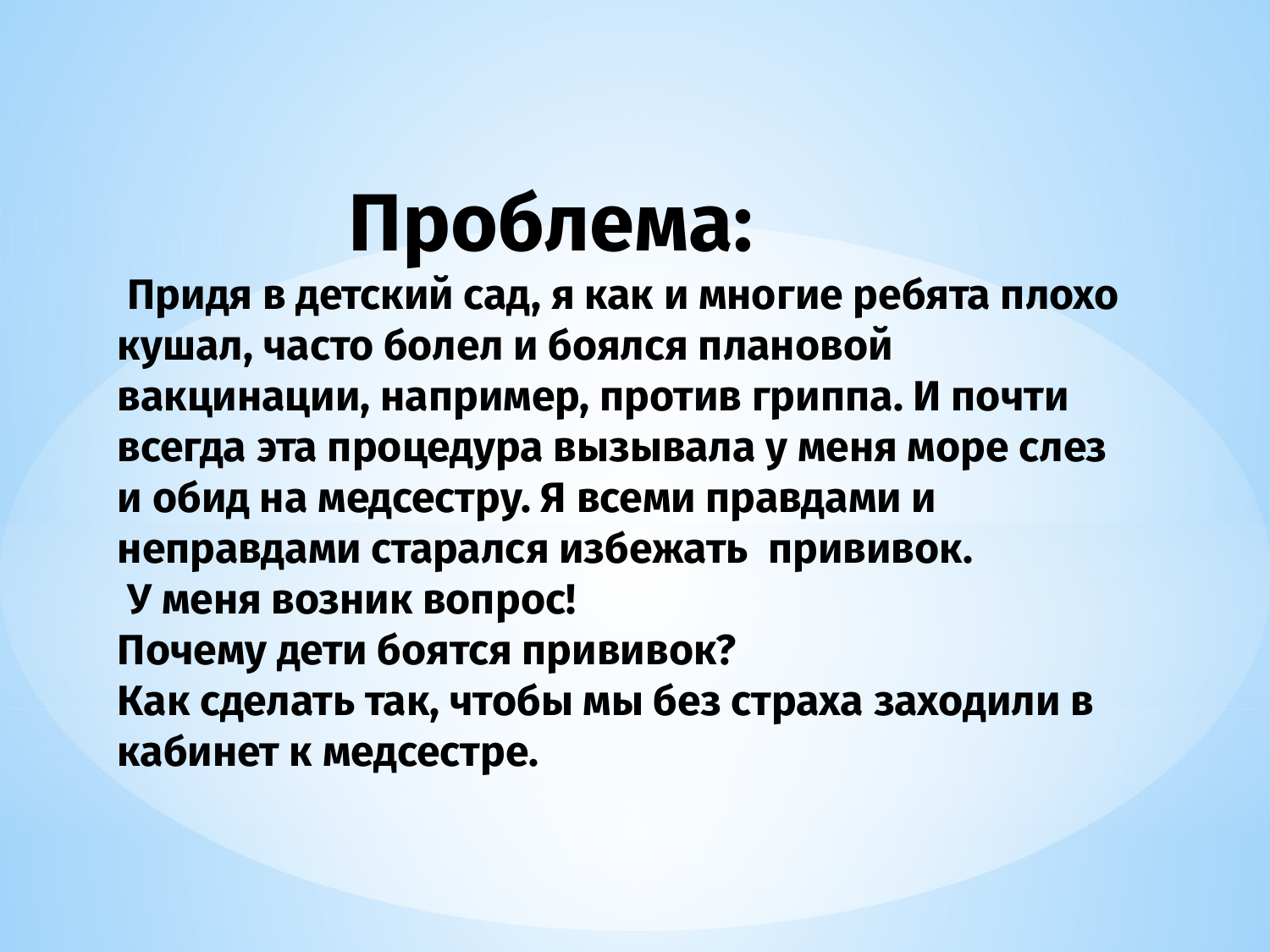

# Проблема: Придя в детский сад, я как и многие ребята плохо кушал, часто болел и боялся плановой вакцинации, например, против гриппа. И почти всегда эта процедура вызывала у меня море слез и обид на медсестру. Я всеми правдами и неправдами старался избежать  прививок. У меня возник вопрос! Почему дети боятся прививок? Как сделать так, чтобы мы без страха заходили в кабинет к медсестре.